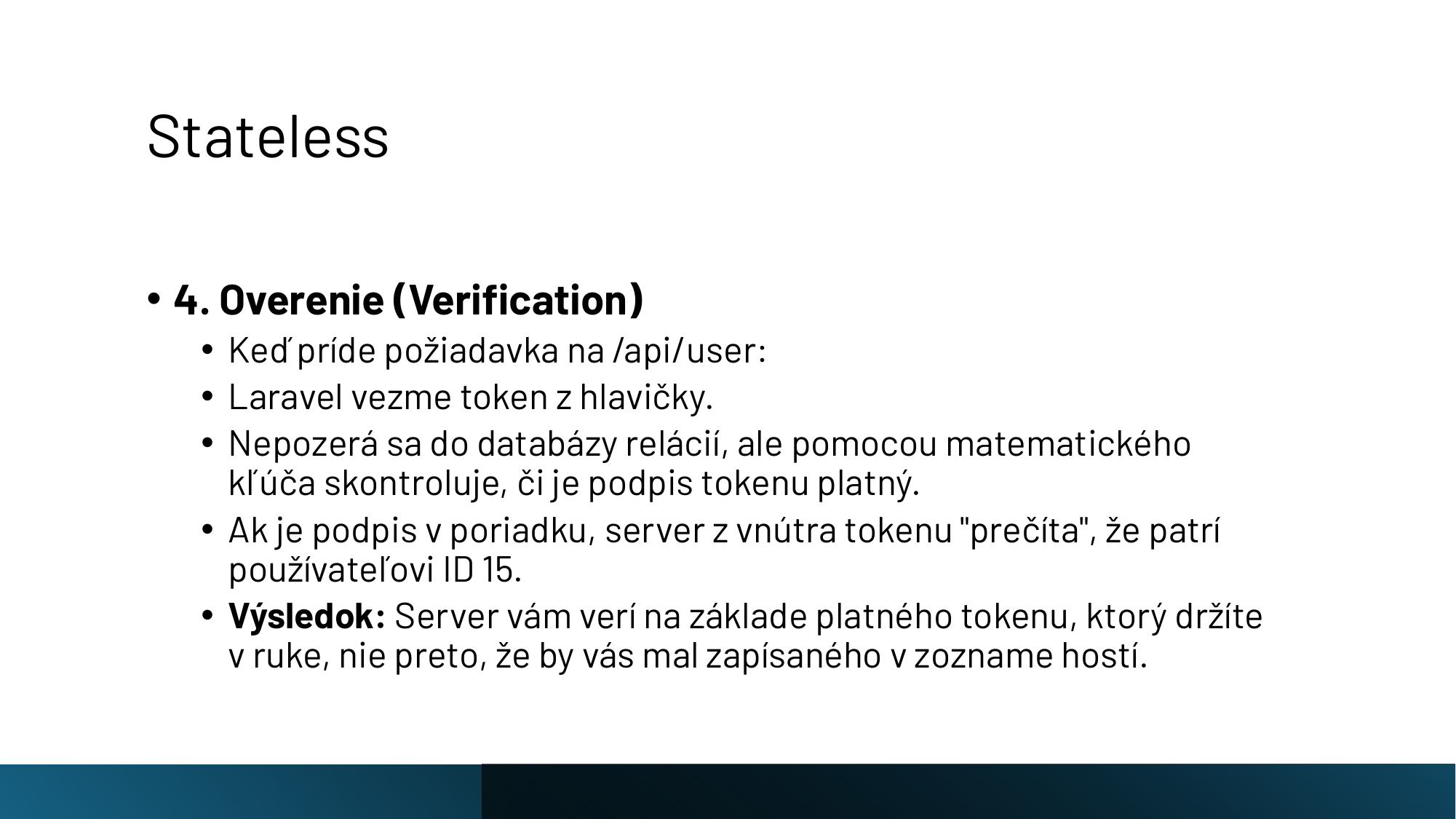

# Stateless
4. Overenie (Verification)
Keď príde požiadavka na /api/user:
Laravel vezme token z hlavičky.
Nepozerá sa do databázy relácií, ale pomocou matematického kľúča skontroluje, či je podpis tokenu platný.
Ak je podpis v poriadku, server z vnútra tokenu "prečíta", že patrí používateľovi ID 15.
Výsledok: Server vám verí na základe platného tokenu, ktorý držíte v ruke, nie preto, že by vás mal zapísaného v zozname hostí.